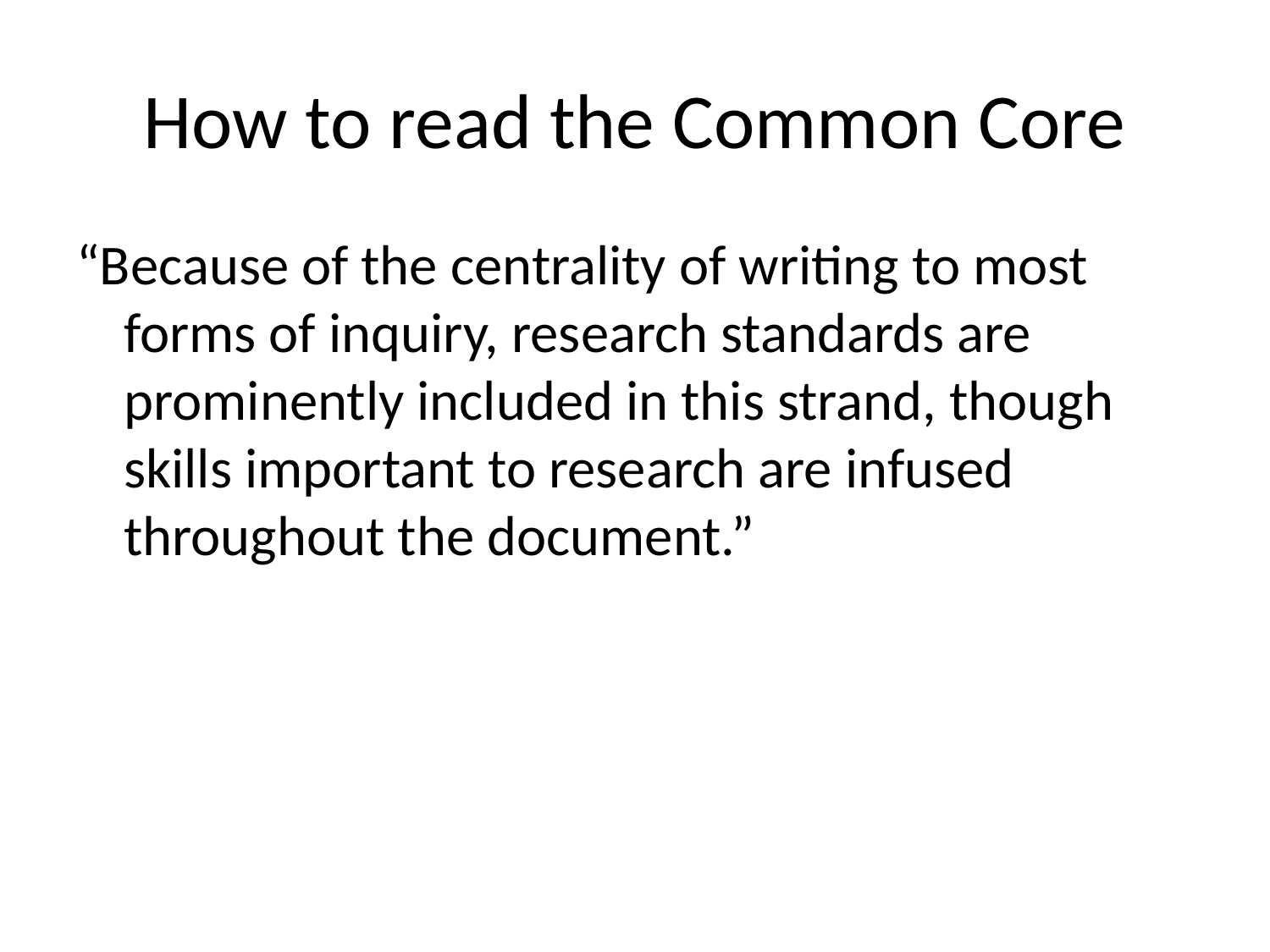

# How to read the Common Core
“Because of the centrality of writing to most forms of inquiry, research standards are prominently included in this strand, though skills important to research are infused throughout the document.”